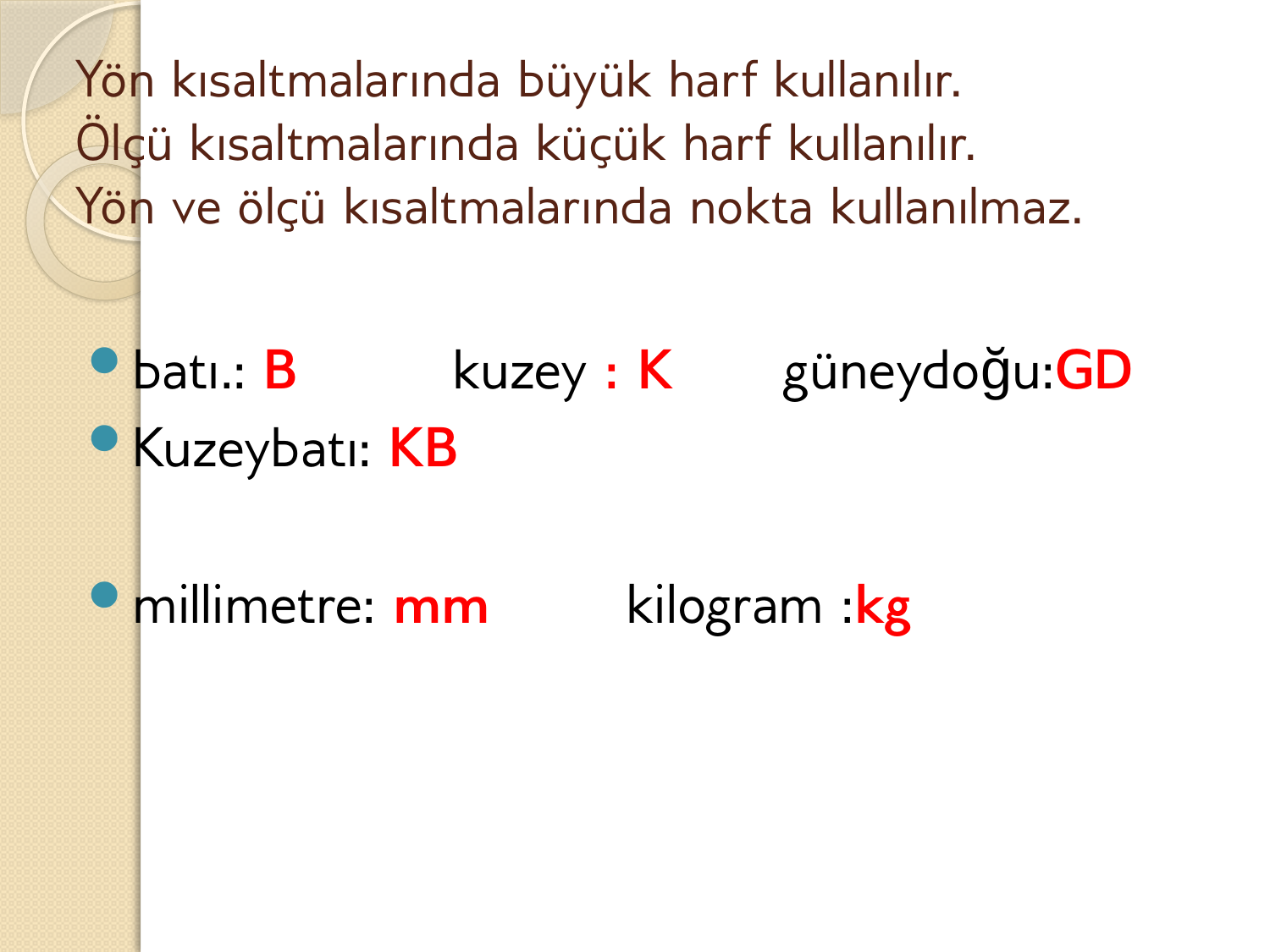

# Yön kısaltmalarında büyük harf kullanılır. Ölçü kısaltmalarında küçük harf kullanılır. Yön ve ölçü kısaltmalarında nokta kullanılmaz.
batı.: B         kuzey : K      güneydoğu:GD
Kuzeybatı: KB

millimetre: mm        kilogram :kg